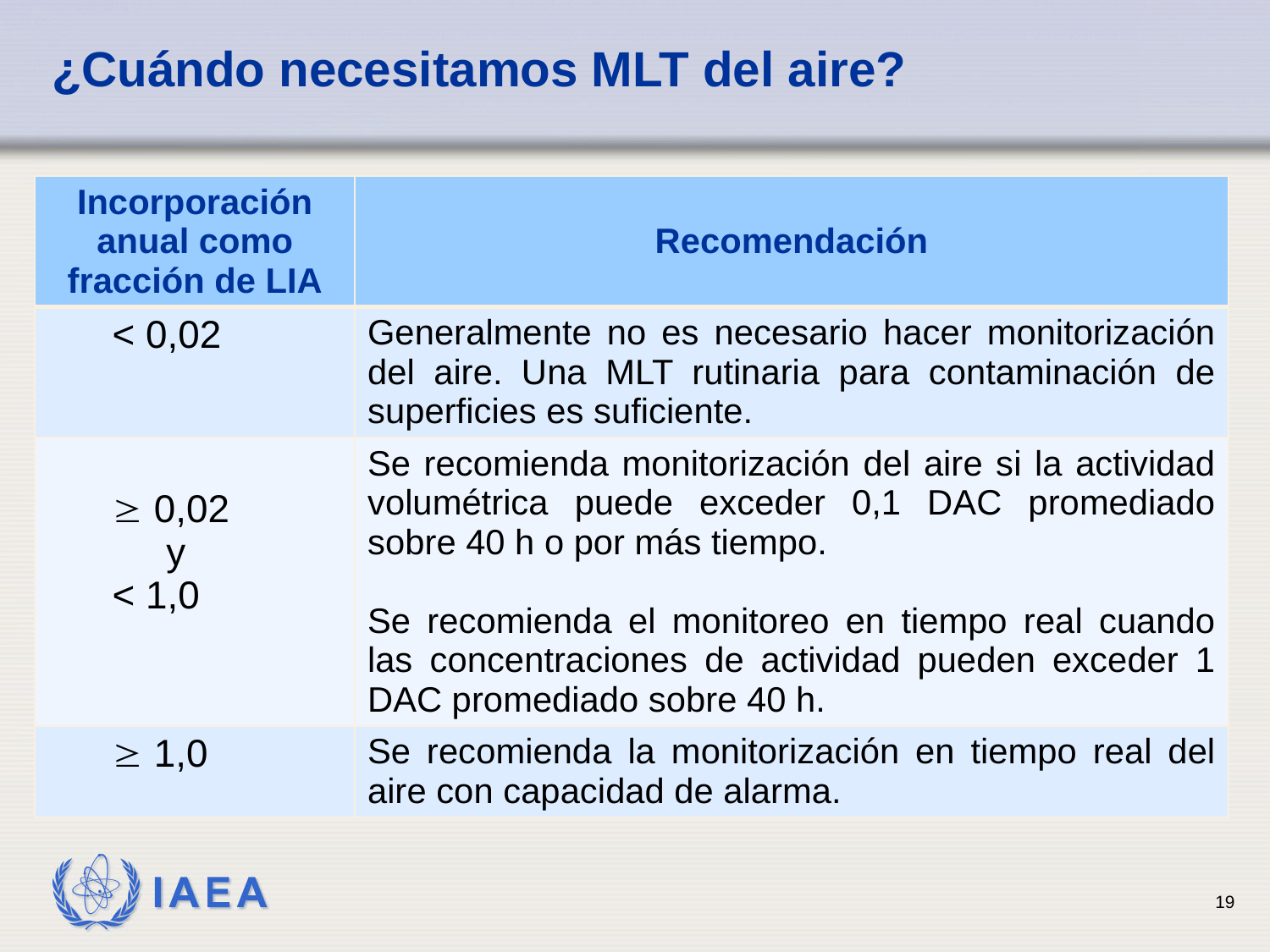

# ¿Cuándo necesitamos MLT del aire?
| Incorporación anual como fracción de LIA | Recomendación |
| --- | --- |
| < 0,02 | Generalmente no es necesario hacer monitorización del aire. Una MLT rutinaria para contaminación de superficies es suficiente. |
| ≥ 0,02 y < 1,0 | Se recomienda monitorización del aire si la actividad volumétrica puede exceder 0,1 DAC promediado sobre 40 h o por más tiempo. Se recomienda el monitoreo en tiempo real cuando las concentraciones de actividad pueden exceder 1 DAC promediado sobre 40 h. |
| ≥ 1,0 | Se recomienda la monitorización en tiempo real del aire con capacidad de alarma. |
19